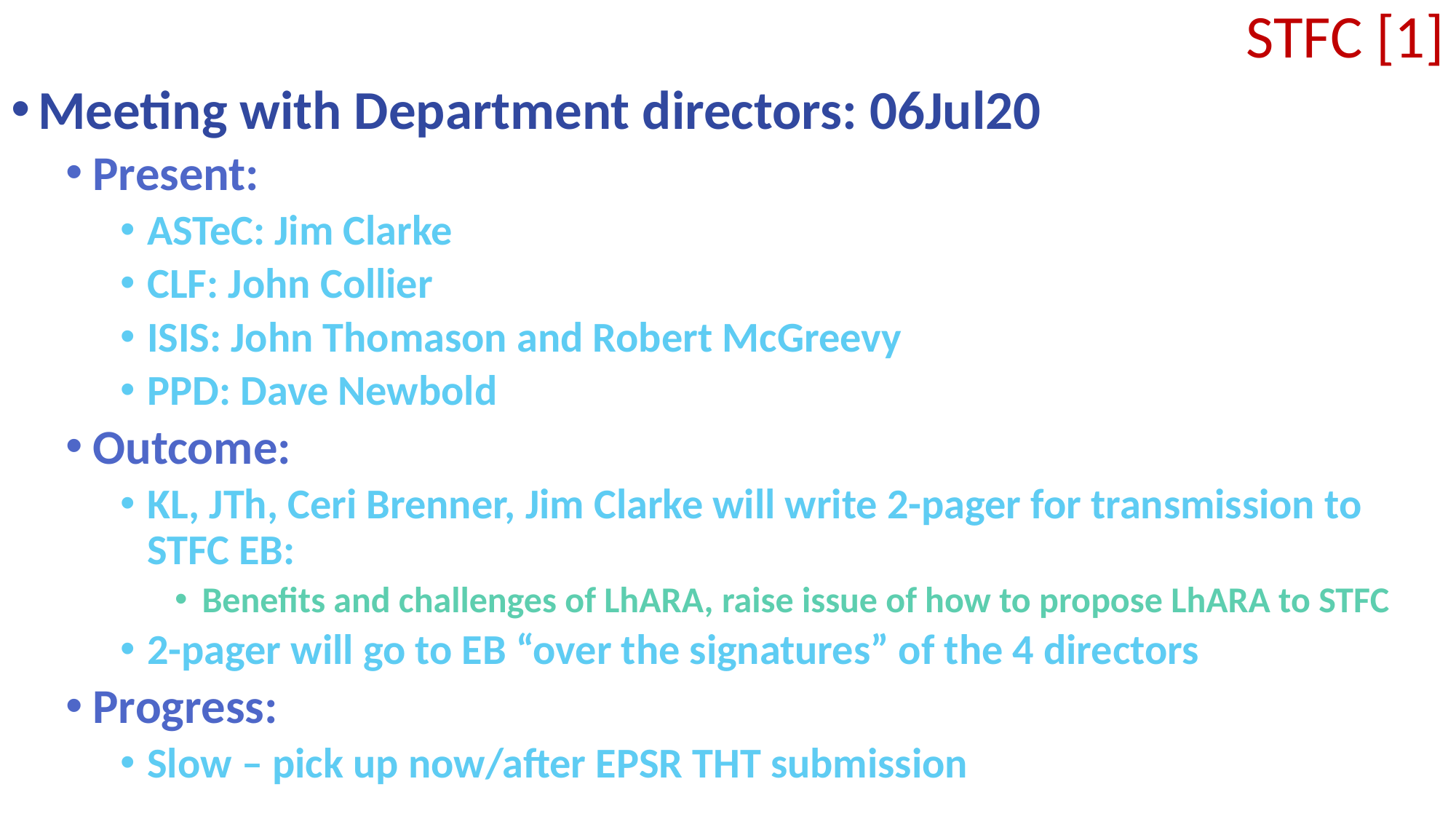

# STFC [1]
Meeting with Department directors: 06Jul20
Present:
ASTeC: Jim Clarke
CLF: John Collier
ISIS: John Thomason and Robert McGreevy
PPD: Dave Newbold
Outcome:
KL, JTh, Ceri Brenner, Jim Clarke will write 2-pager for transmission to STFC EB:
Benefits and challenges of LhARA, raise issue of how to propose LhARA to STFC
2-pager will go to EB “over the signatures” of the 4 directors
Progress:
Slow – pick up now/after EPSR THT submission